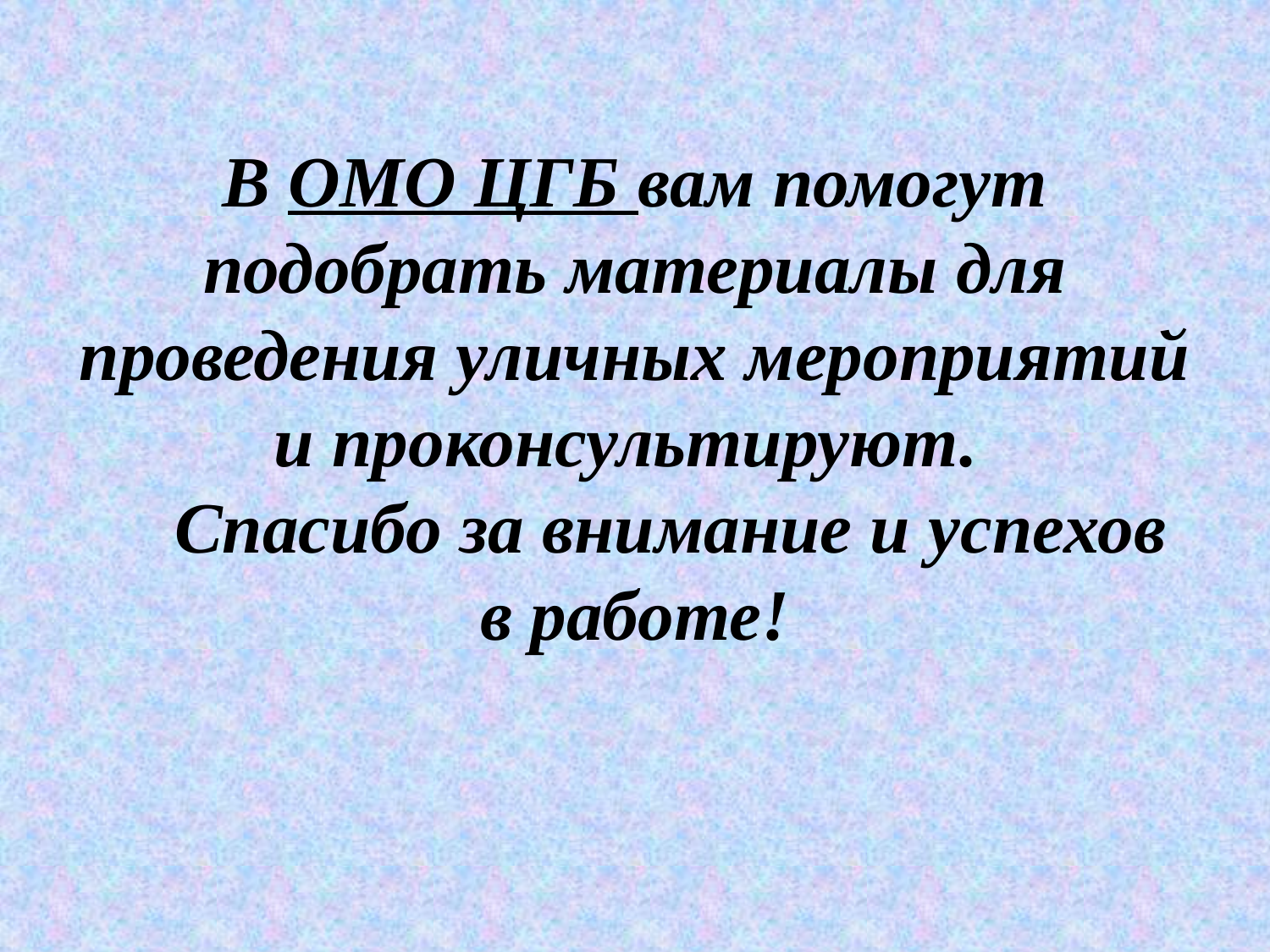

# В ОМО ЦГБ вам помогут подобрать материалы для проведения уличных мероприятий и проконсультируют. Спасибо за внимание и успехов  в работе!